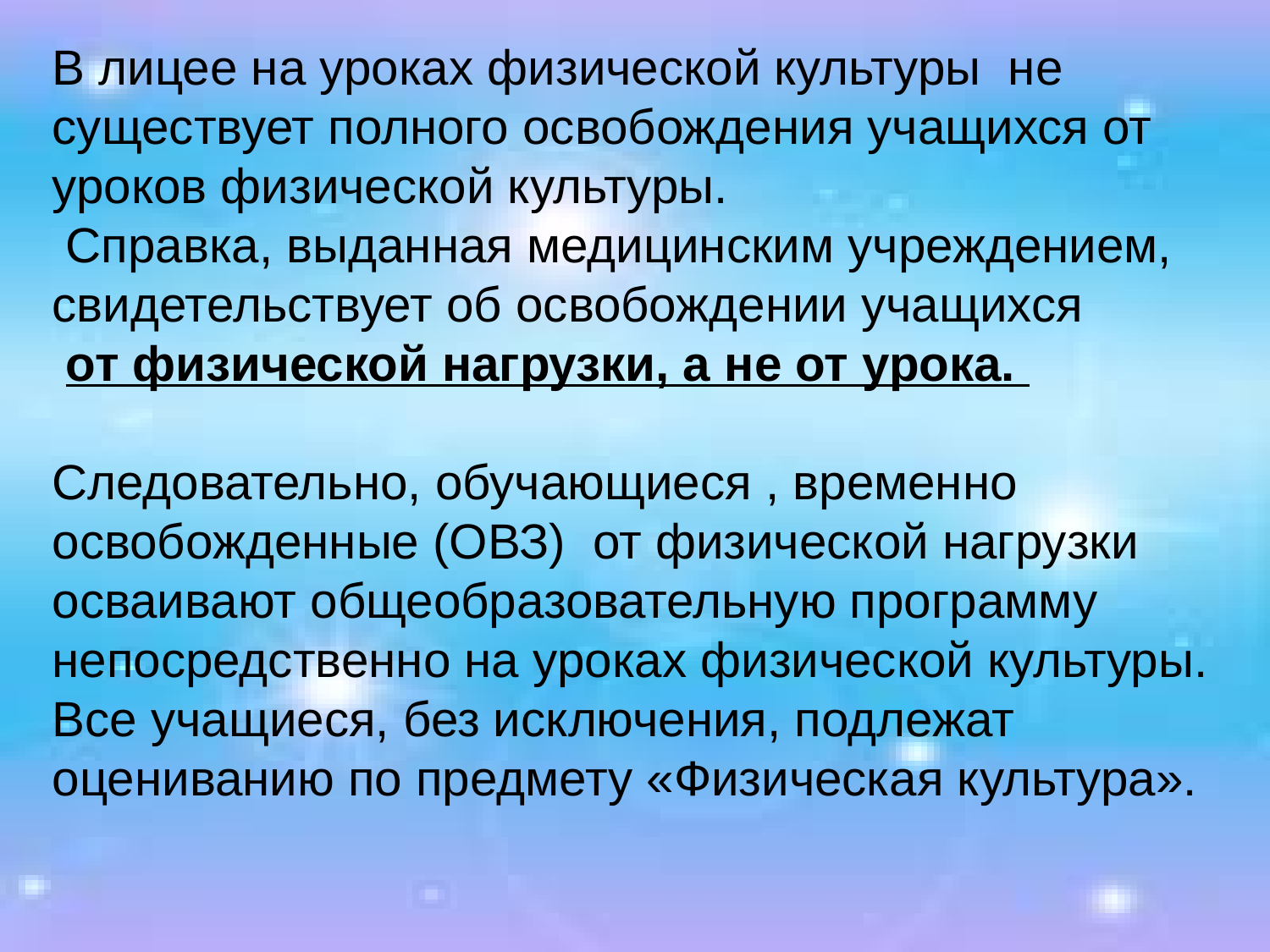

В лицее на уроках физической культуры  не существует полного освобождения учащихся от уроков физической культуры.
 Справка, выданная медицинским учреждением, свидетельствует об освобождении учащихся
 от физической нагрузки, а не от урока.

Следовательно, обучающиеся , временно освобожденные (ОВЗ)  от физической нагрузки осваивают общеобразовательную программу непосредственно на уроках физической культуры.
Все учащиеся, без исключения, подлежат оцениванию по предмету «Физическая культура».